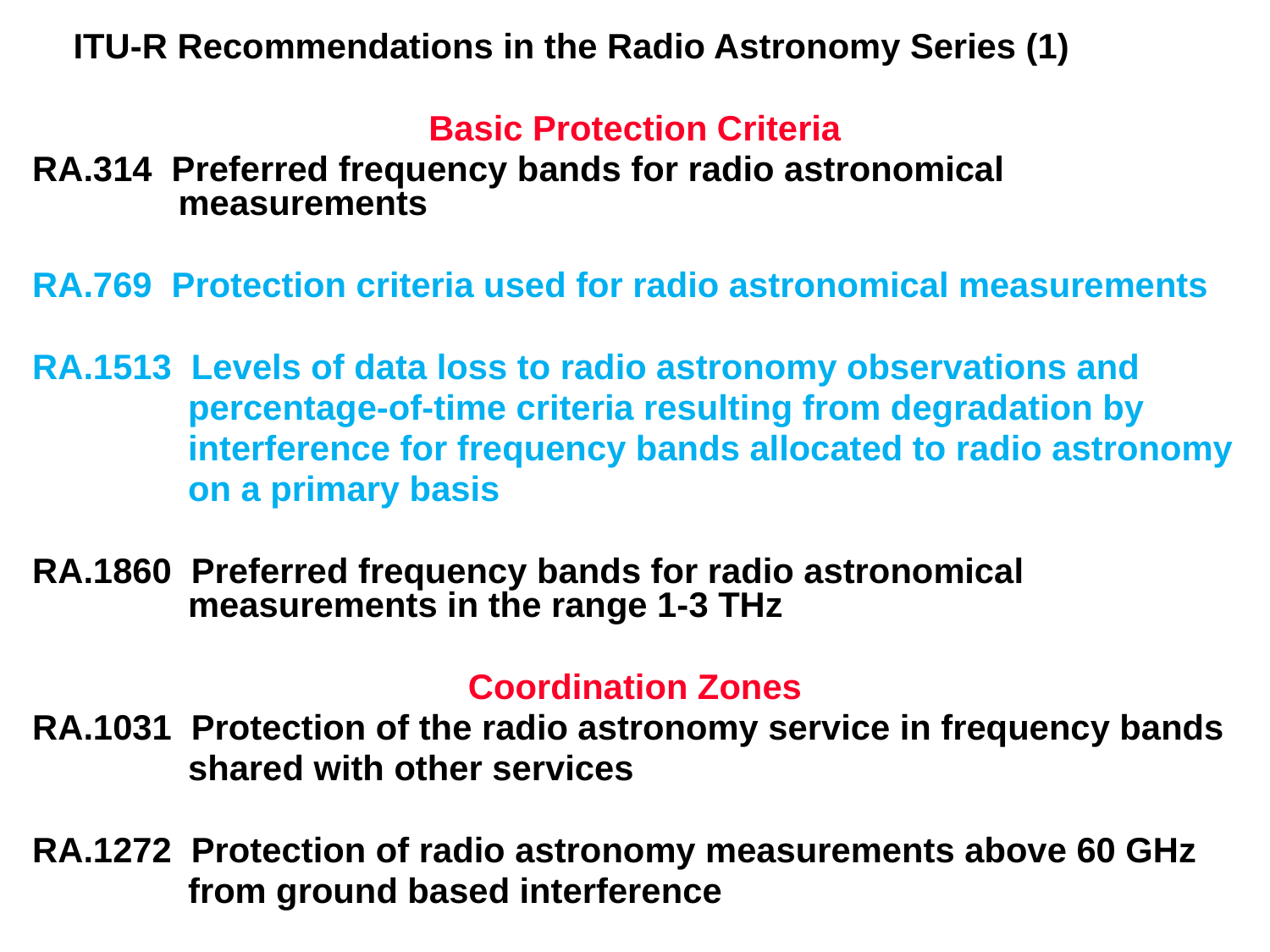

ITU-R Recommendations in the Radio Astronomy Series (1)

Basic Protection Criteria
  RA.314  Preferred frequency bands for radio astronomical
                 measurements

  RA.769  Protection criteria used for radio astronomical measurements

  RA.1513  Levels of data loss to radio astronomy observations and
                  percentage-of-time criteria resulting from degradation by
                  interference for frequency bands allocated to radio astronomy
                  on a primary basis

  RA.1860  Preferred frequency bands for radio astronomical
                  measurements in the range 1-3 THz

Coordination Zones
  RA.1031  Protection of the radio astronomy service in frequency bands
                  shared with other services

  RA.1272  Protection of radio astronomy measurements above 60 GHz
                  from ground based interference
6